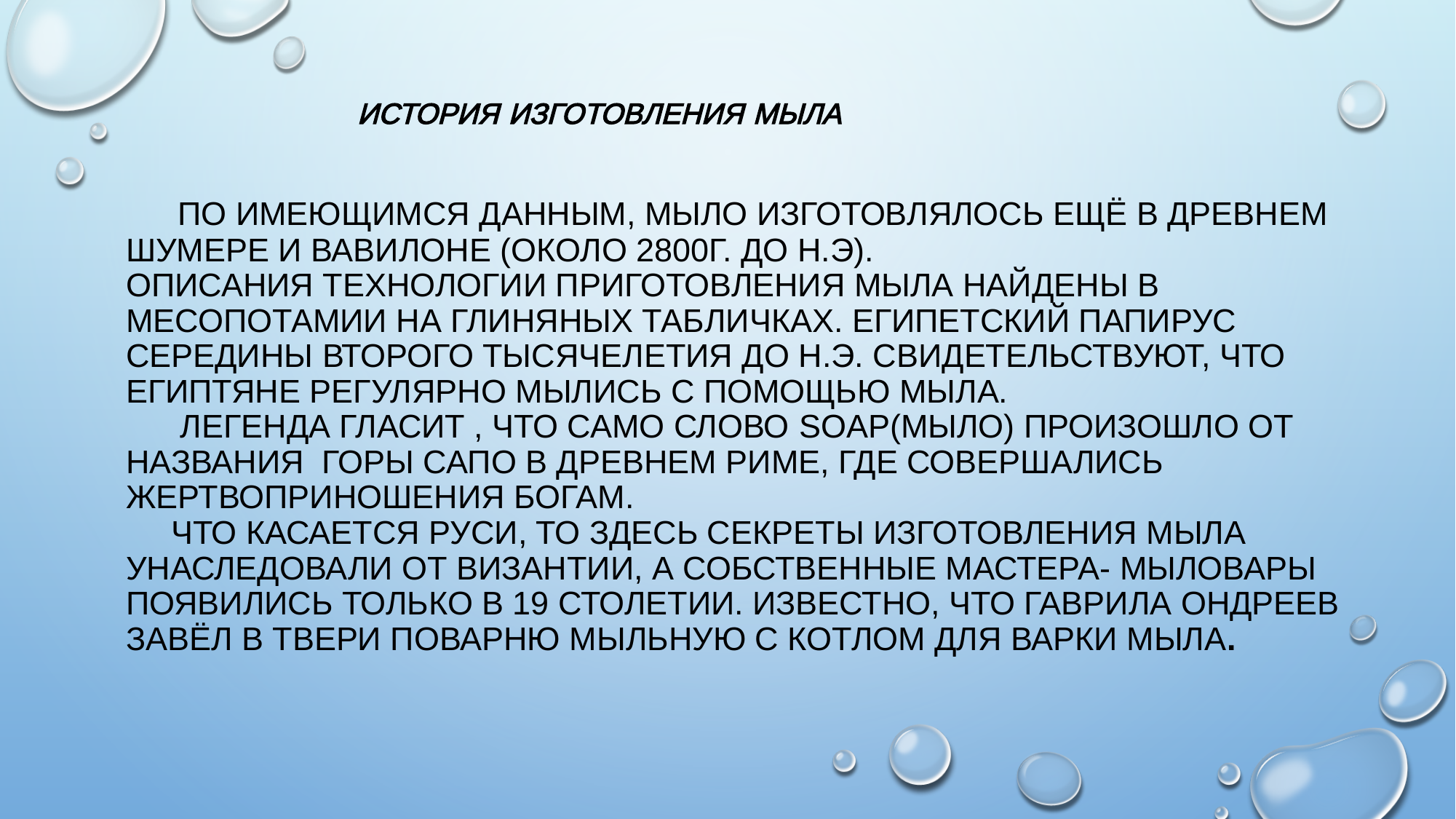

# ИСТОРИЯ изготовления мыла По имеющимся данным, мыло изготовлялось ещё в древнем Шумере и Вавилоне (около 2800г. до н.э). Описания технологии приготовления мыла найдены в Месопотамии на глиняных табличках. Египетский папирус середины второго тысячелетия до н.э. свидетельствуют, что египтяне регулярно мылись с помощью мыла. Легенда гласит , что само слово soap(мыло) произошло от названия  горы Сапо в древнем Риме, где совершались жертвоприношения богам. Что касается Руси, то здесь секреты изготовления мыла унаследовали от Византии, а собственные мастера- мыловары появились только в 19 столетии. Известно, что Гаврила Ондреев завёл в Твери поварню мыльную с котлом для варки мыла.